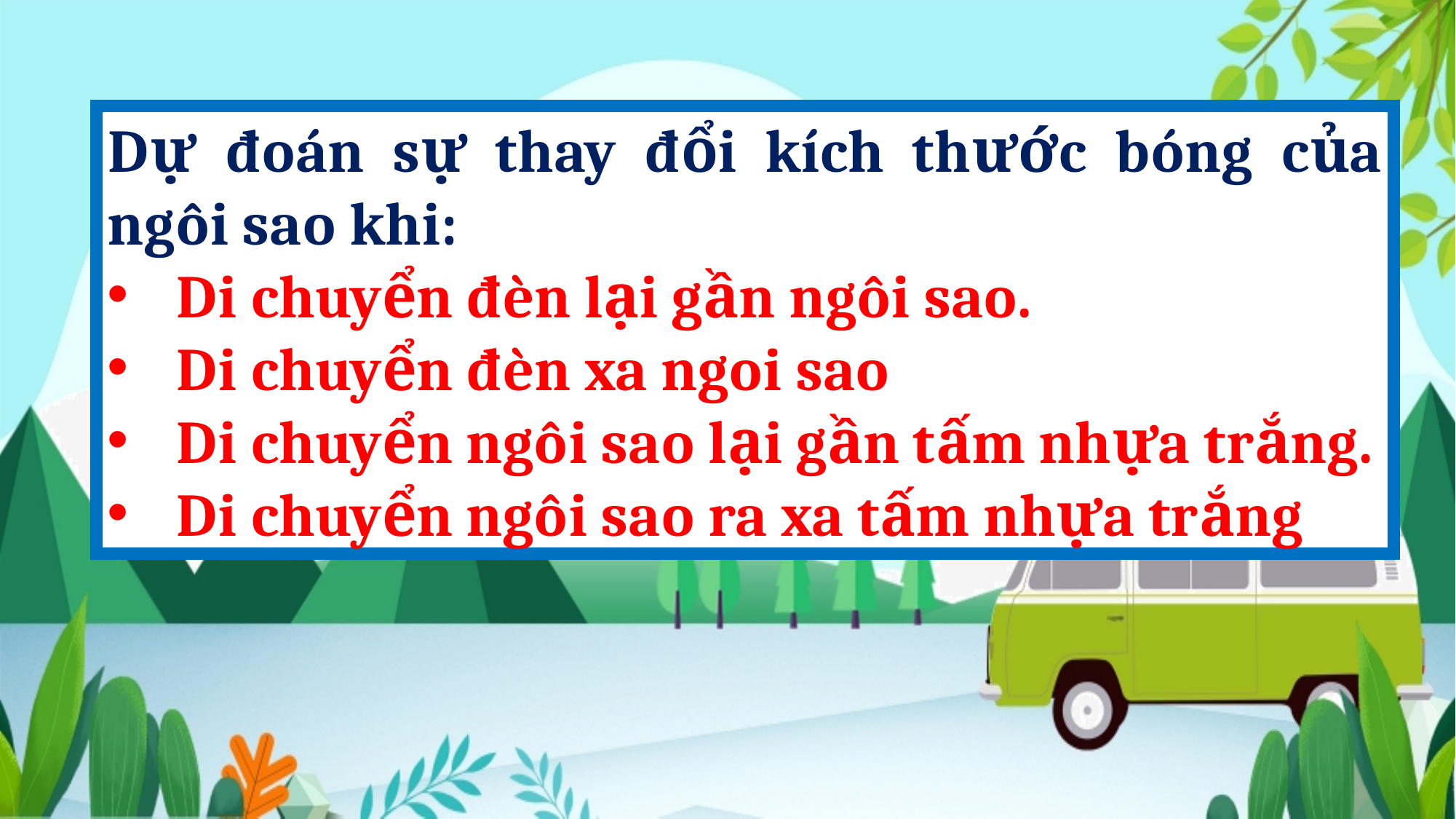

Dự đoán sự thay đổi kích thước bóng của ngôi sao khi:
Di chuyển đèn lại gần ngôi sao.
Di chuyển đèn xa ngoi sao
Di chuyển ngôi sao lại gần tấm nhựa trắng.
Di chuyển ngôi sao ra xa tấm nhựa trắng